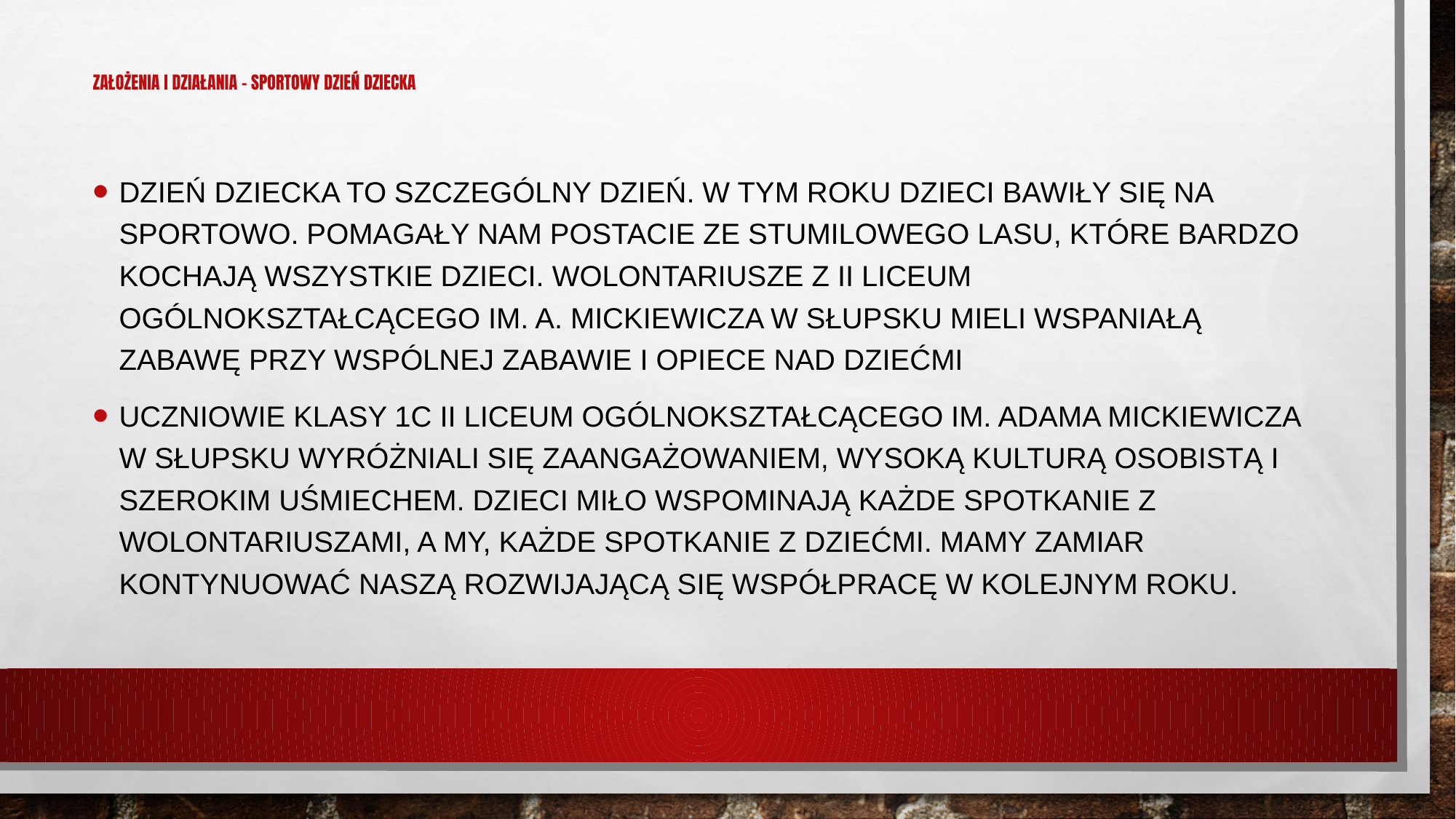

# Założenia i działania - SPORTOWY DZIEŃ DZIECKA​ ​
Dzień dziecka to szczególny dzień. W tym roku dzieci bawiły się na sportowo. Pomagały nam postacie ze Stumilowego Lasu, które bardzo kochają wszystkie dzieci. Wolontariusze z II Liceum Ogólnokształcącego im. A. Mickiewicza w Słupsku mieli wspaniałą zabawę przy wspólnej zabawie i opiece nad dziećmi
​Uczniowie klasy 1C II Liceum Ogólnokształcącego im. Adama Mickiewicza w Słupsku wyróżniali się zaangażowaniem, wysoką kulturą osobistą i szerokim uśmiechem. Dzieci miło wspominają każde spotkanie z wolontariuszami, a my, każde spotkanie z dziećmi. Mamy zamiar kontynuować naszą rozwijającą się współpracę w kolejnym roku.